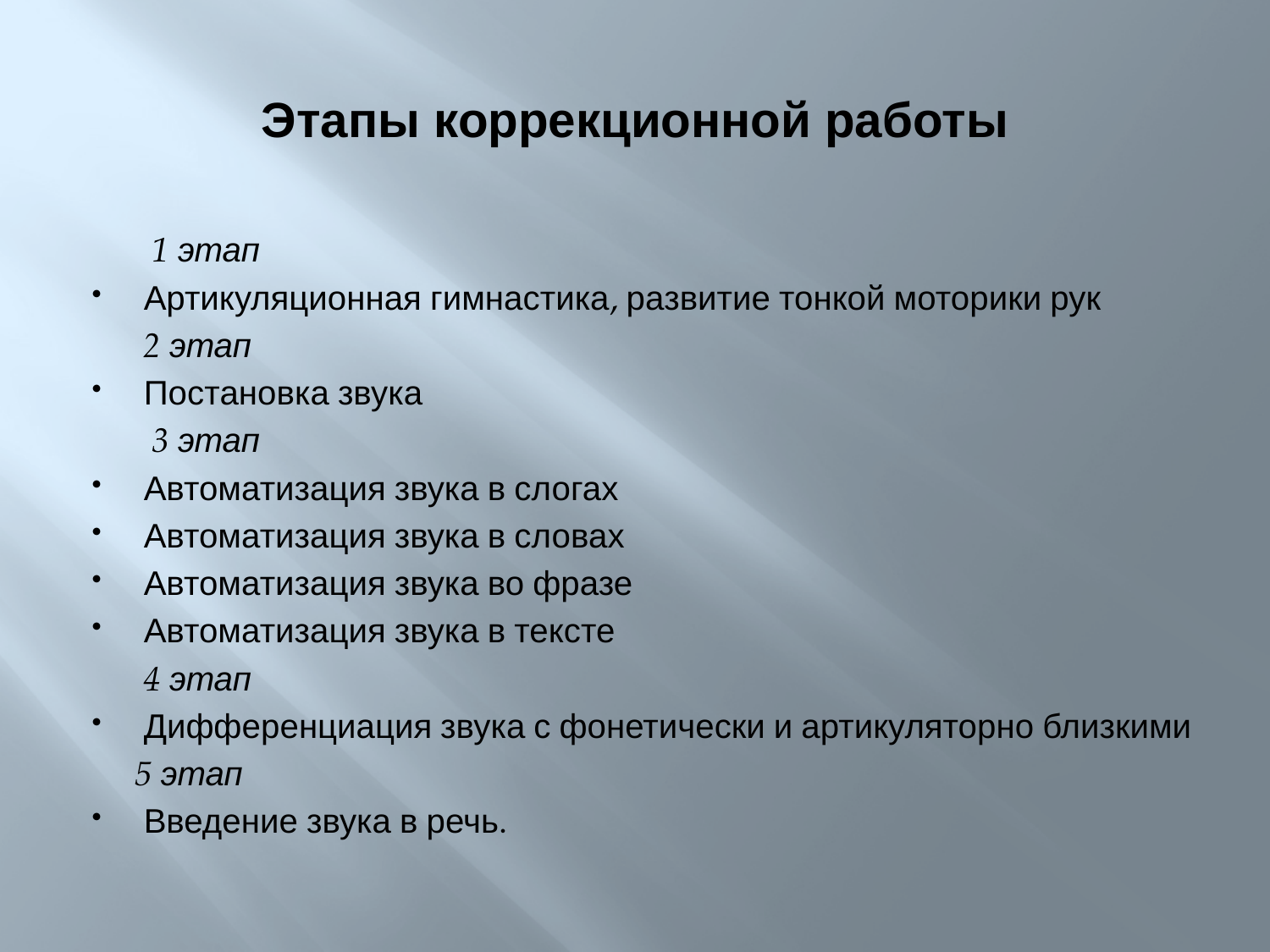

# Этапы коррекционной работы
       1 этап
Артикуляционная гимнастика, развитие тонкой моторики рук
      2 этап
Постановка звука
       3 этап
Автоматизация звука в слогах
Автоматизация звука в словах
Автоматизация звука во фразе
Автоматизация звука в тексте
      4 этап
Дифференциация звука с фонетически и артикуляторно близкими
     5 этап
Введение звука в речь.